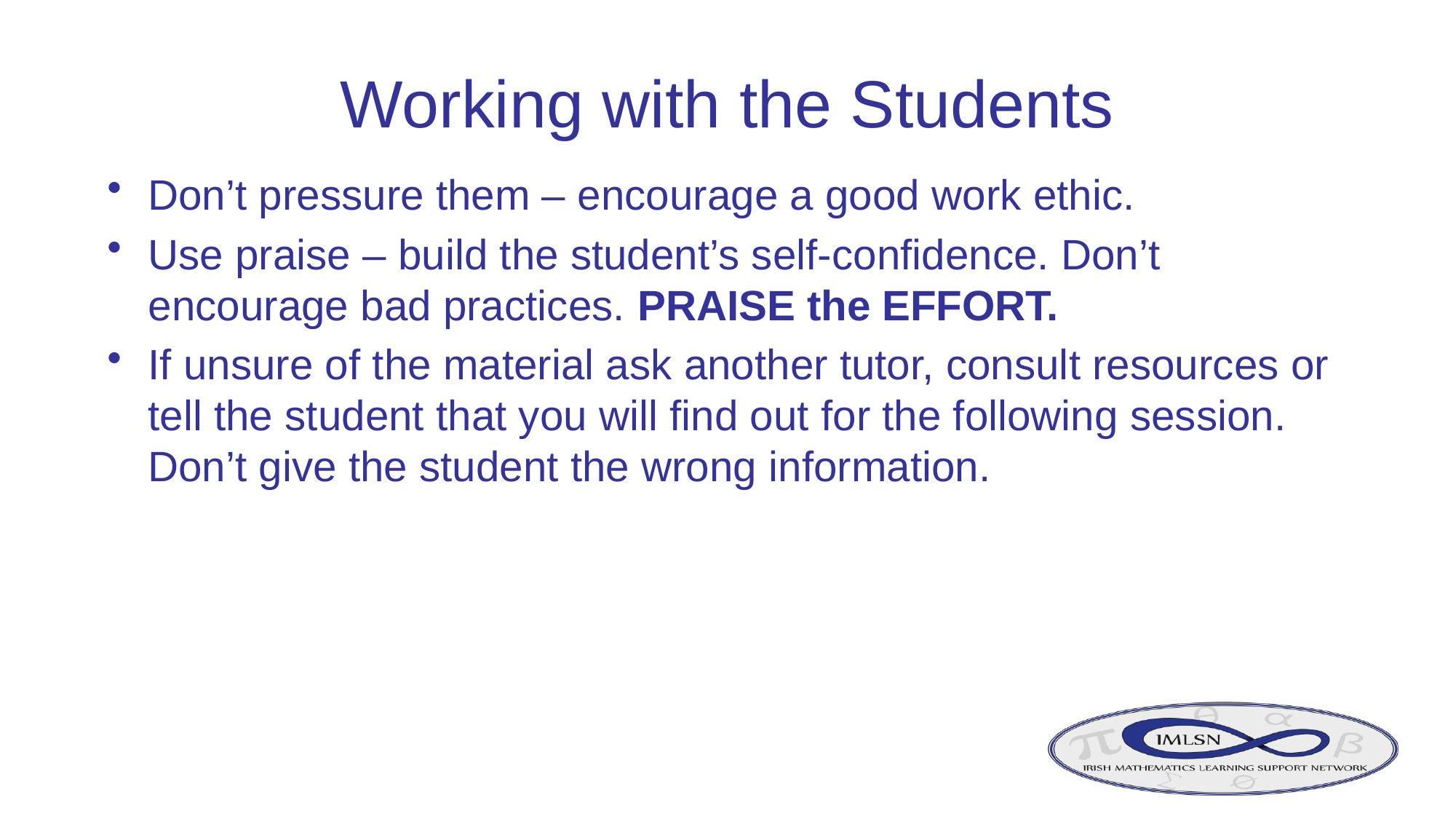

# Working with the Students
Don’t pressure them – encourage a good work ethic.
Use praise – build the student’s self-confidence. Don’t encourage bad practices. PRAISE the EFFORT.
If unsure of the material ask another tutor, consult resources or tell the student that you will find out for the following session. Don’t give the student the wrong information.